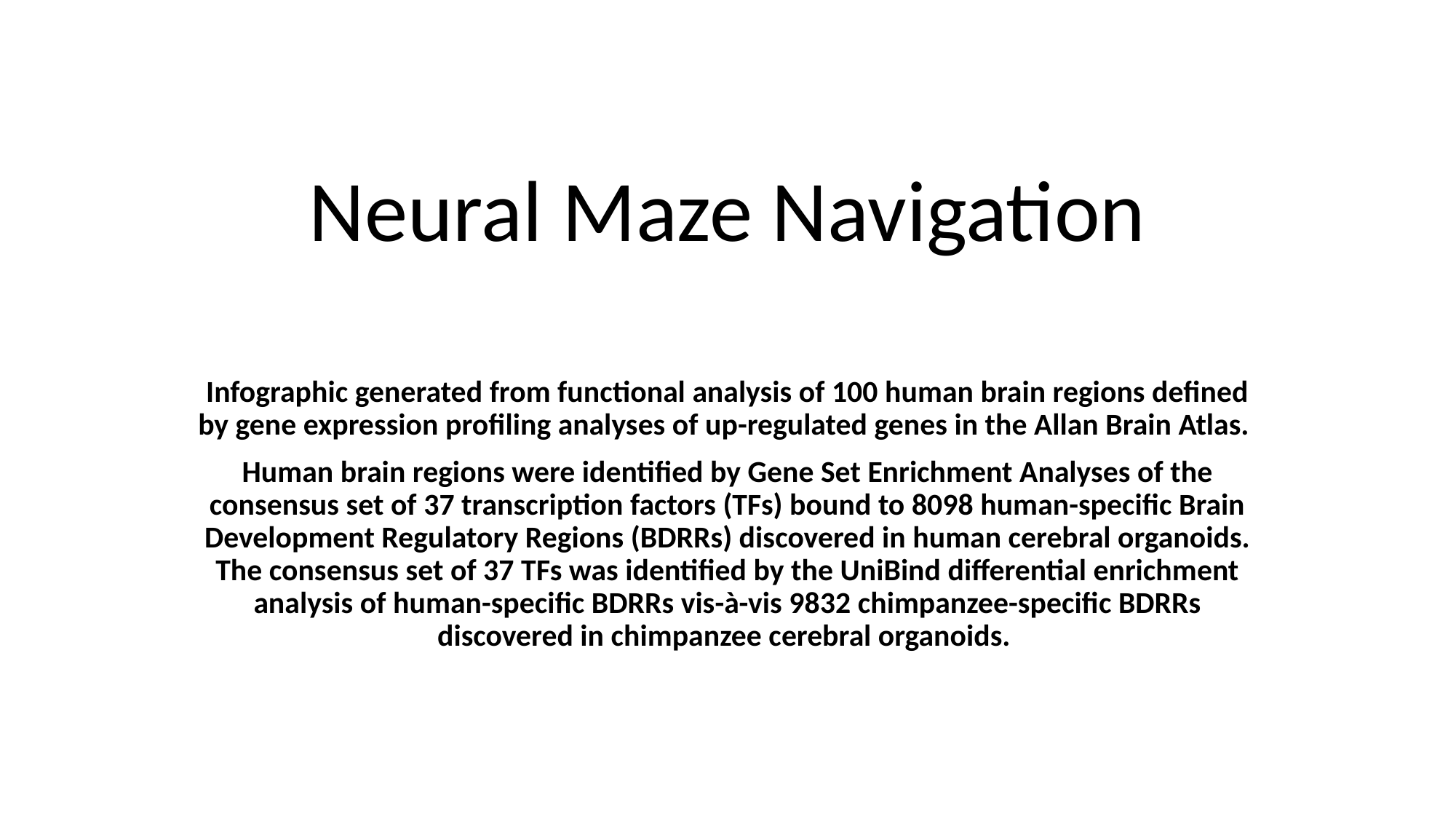

# Neural Maze Navigation
Infographic generated from functional analysis of 100 human brain regions defined by gene expression profiling analyses of up-regulated genes in the Allan Brain Atlas.
Human brain regions were identified by Gene Set Enrichment Analyses of the consensus set of 37 transcription factors (TFs) bound to 8098 human-specific Brain Development Regulatory Regions (BDRRs) discovered in human cerebral organoids. The consensus set of 37 TFs was identified by the UniBind differential enrichment analysis of human-specific BDRRs vis-à-vis 9832 chimpanzee-specific BDRRs discovered in chimpanzee cerebral organoids.